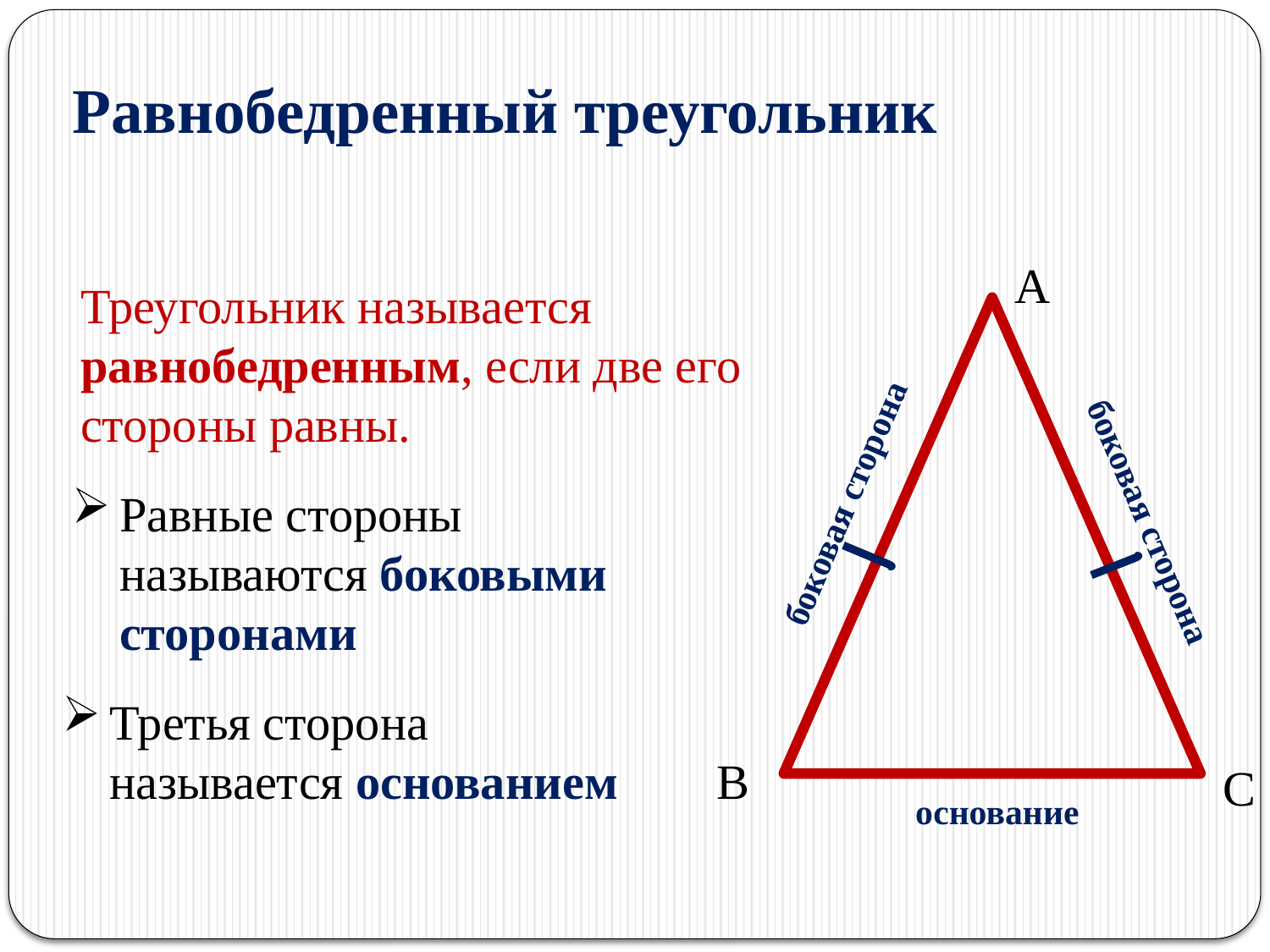

# Равнобедренный треугольник
А
	Треугольник называется равнобедренным, если две его стороны равны.

боковая сторона
Равные стороны называются боковыми сторонами
боковая сторона

Третья сторона называется основанием
В
С
основание